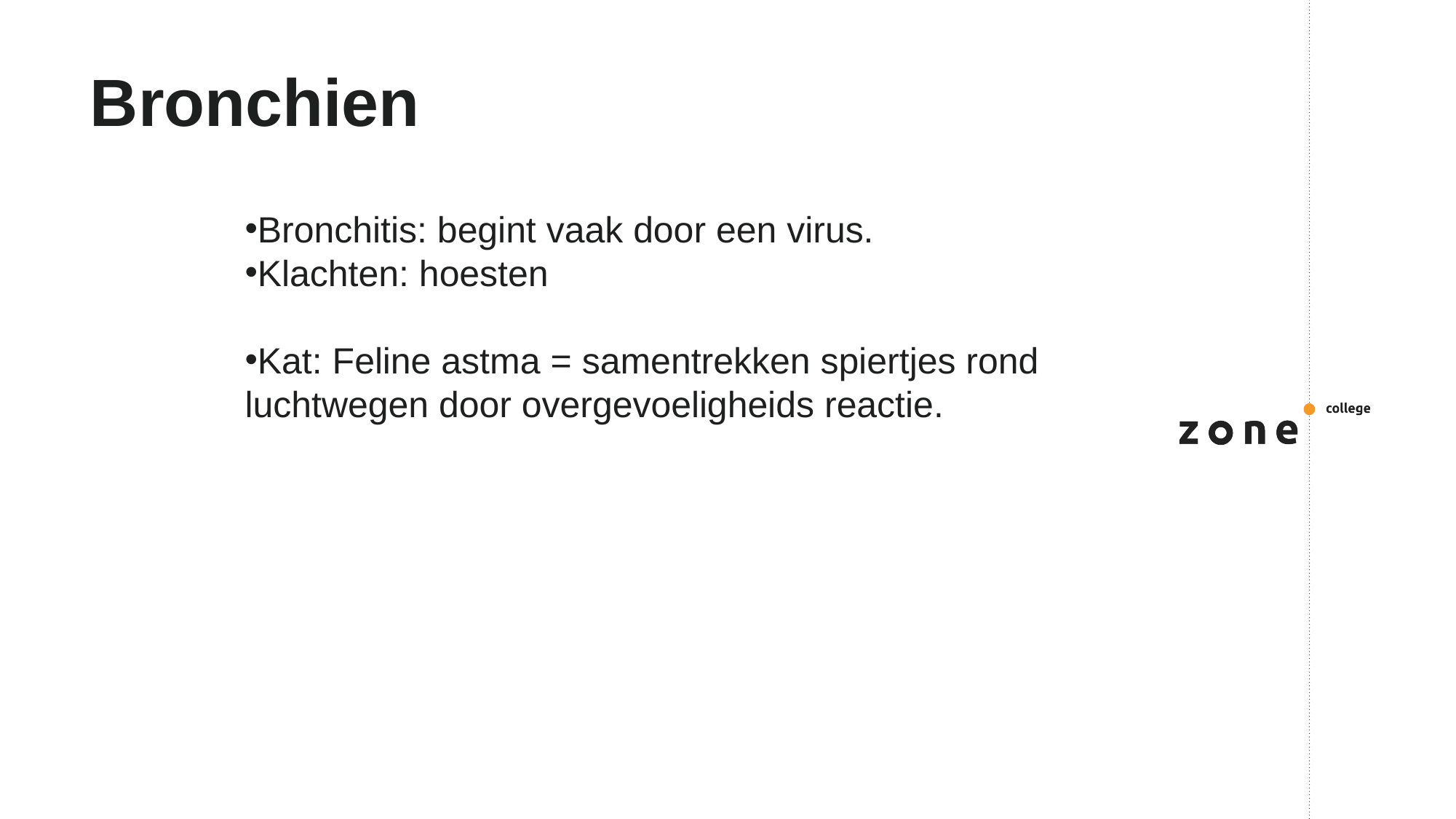

# Bronchien
Bronchitis: begint vaak door een virus.
Klachten: hoesten

Kat: Feline astma = samentrekken spiertjes rond luchtwegen door overgevoeligheids reactie.